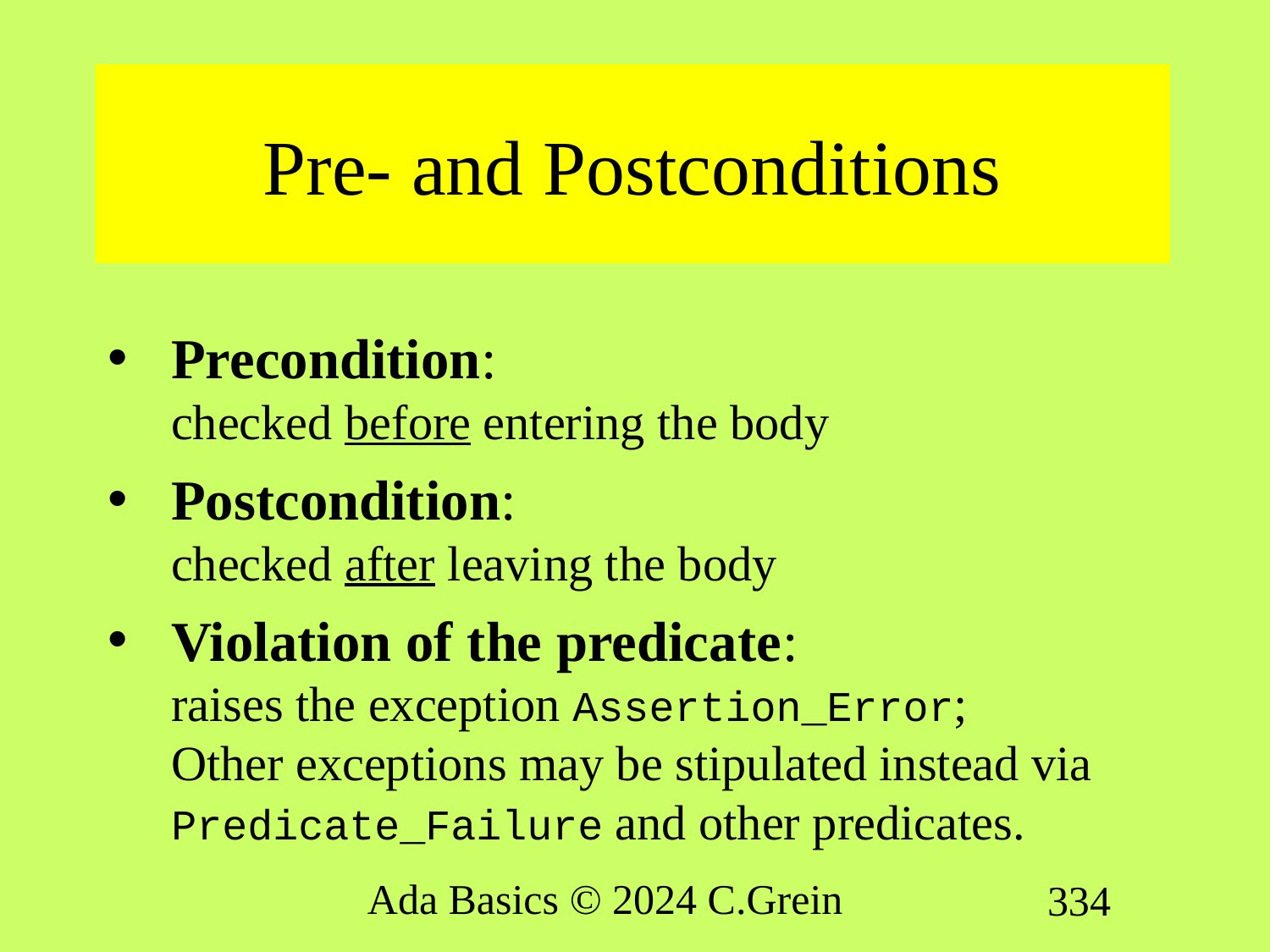

# Pre- and Postconditions
Precondition:
checked before entering the body
Postcondition:
checked after leaving the body
Violation of the predicate:
raises the exception Assertion_Error;
Other exceptions may be stipulated instead via Predicate_Failure and other predicates.
Ada Basics © 2024 C.Grein
334